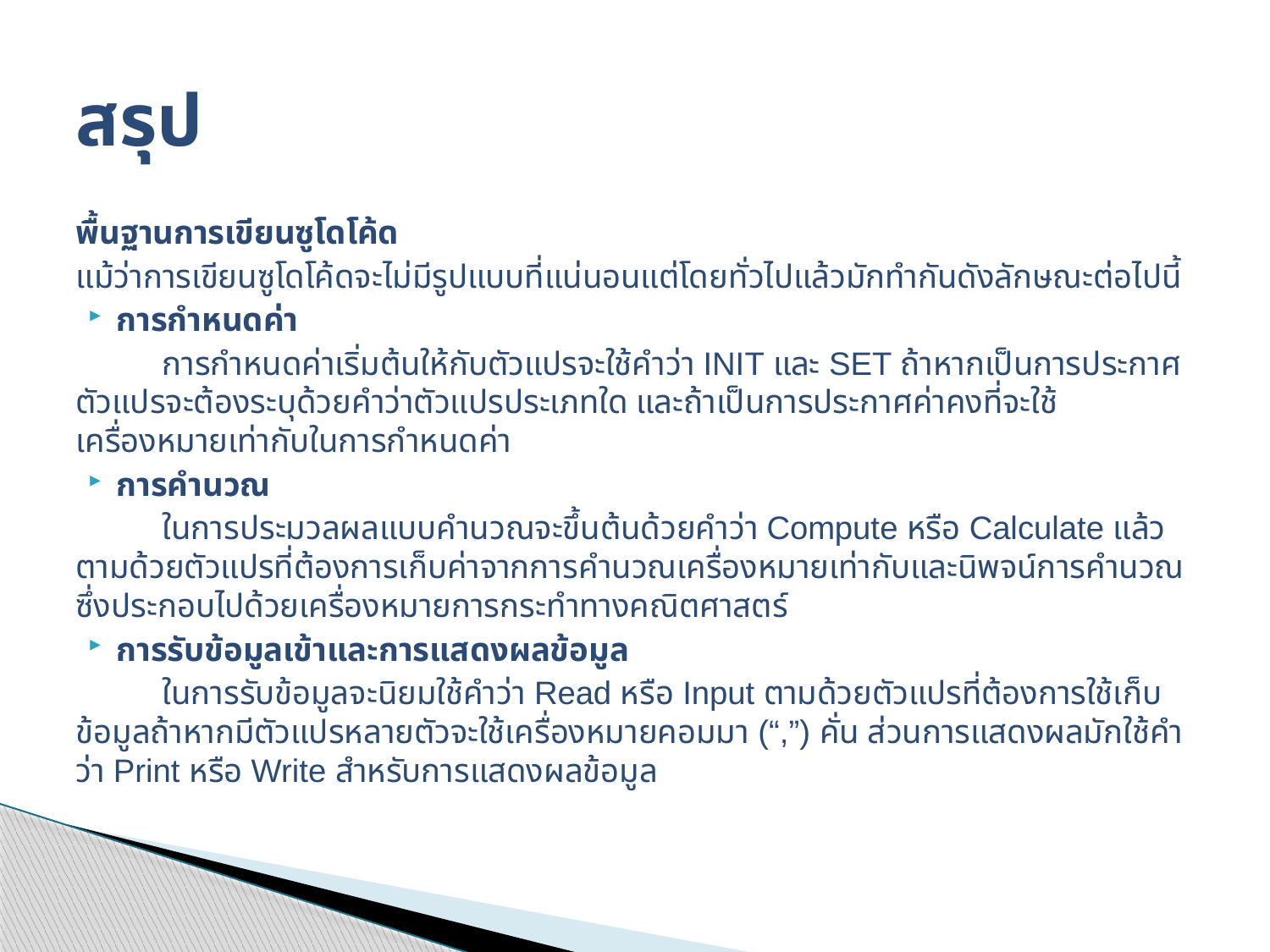

# สรุป
พื้นฐานการเขียนซูโดโค้ด
แม้ว่าการเขียนซูโดโค้ดจะไม่มีรูปแบบที่แน่นอนแต่โดยทั่วไปแล้วมักทำกันดังลักษณะต่อไปนี้
การกำหนดค่า
	การกำหนดค่าเริ่มต้นให้กับตัวแปรจะใช้คำว่า INIT และ SET ถ้าหากเป็นการประกาศตัวแปรจะต้องระบุด้วยคำว่าตัวแปรประเภทใด และถ้าเป็นการประกาศค่าคงที่จะใช้เครื่องหมายเท่ากับในการกำหนดค่า
การคำนวณ
	ในการประมวลผลแบบคำนวณจะขึ้นต้นด้วยคำว่า Compute หรือ Calculate แล้วตามด้วยตัวแปรที่ต้องการเก็บค่าจากการคำนวณเครื่องหมายเท่ากับและนิพจน์การคำนวณซึ่งประกอบไปด้วยเครื่องหมายการกระทำทางคณิตศาสตร์
การรับข้อมูลเข้าและการแสดงผลข้อมูล
	ในการรับข้อมูลจะนิยมใช้คำว่า Read หรือ Input ตามด้วยตัวแปรที่ต้องการใช้เก็บข้อมูลถ้าหากมีตัวแปรหลายตัวจะใช้เครื่องหมายคอมมา (“,”) คั่น ส่วนการแสดงผลมักใช้คำว่า Print หรือ Write สำหรับการแสดงผลข้อมูล